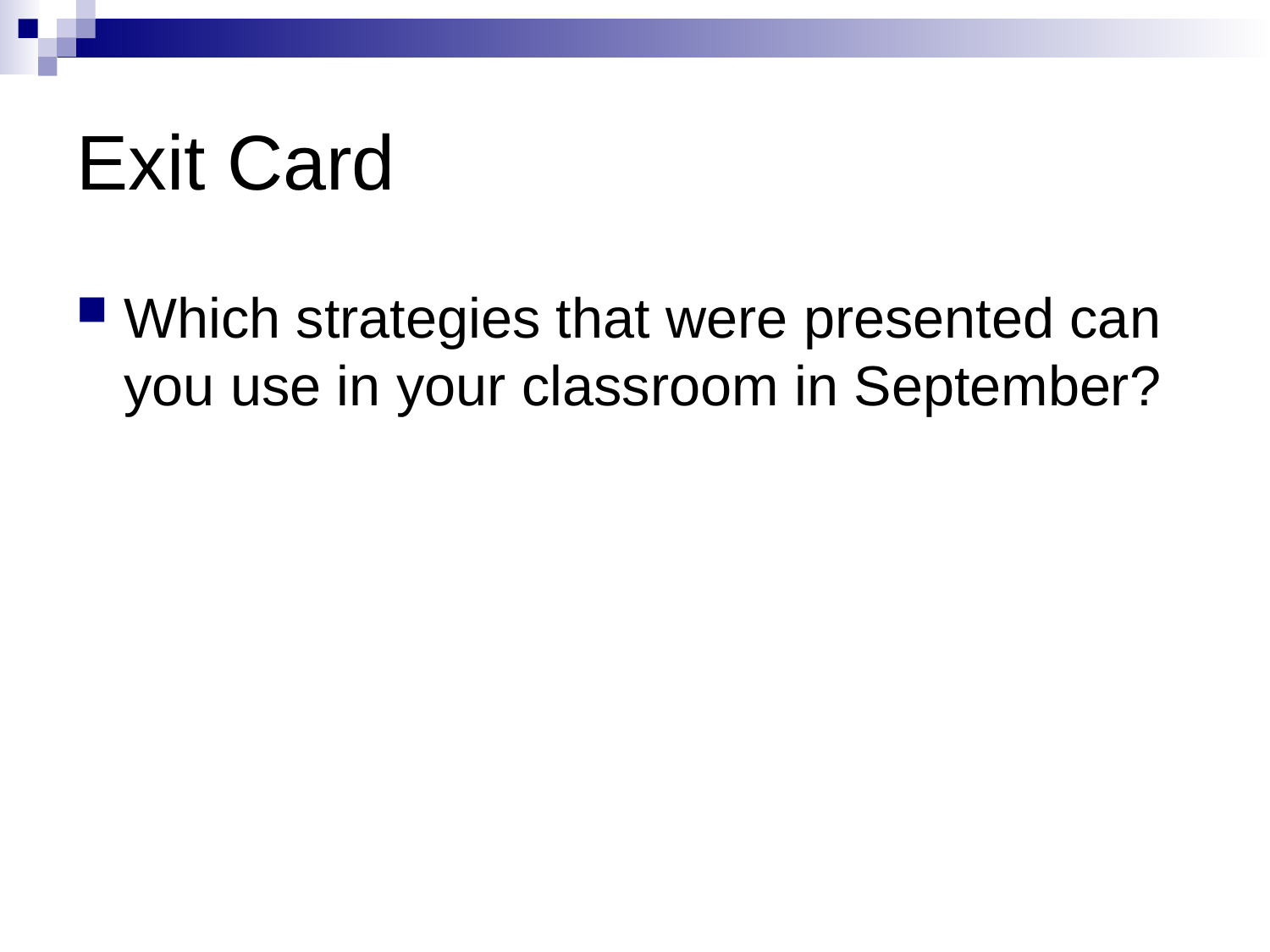

# Exit Card
Which strategies that were presented can you use in your classroom in September?